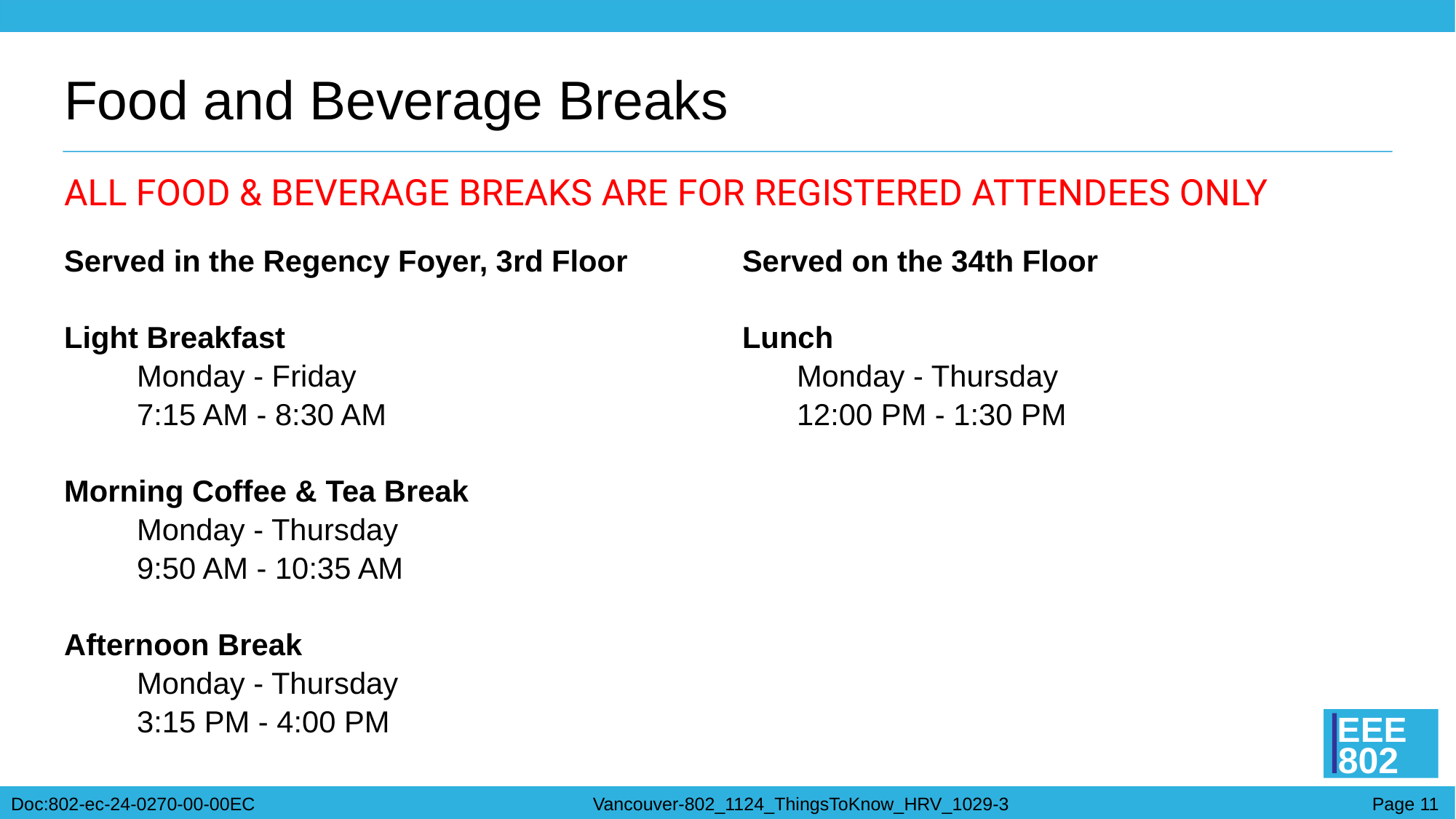

# Food and Beverage Breaks
ALL FOOD & BEVERAGE BREAKS ARE FOR REGISTERED ATTENDEES ONLY
Served in the Regency Foyer, 3rd Floor

Light Breakfast
Monday - Friday
7:15 AM - 8:30 AM

Morning Coffee & Tea Break
Monday - Thursday
9:50 AM - 10:35 AM

Afternoon Break
Monday - Thursday
3:15 PM - 4:00 PM

Served on the 34th Floor

Lunch
Monday - Thursday
12:00 PM - 1:30 PM